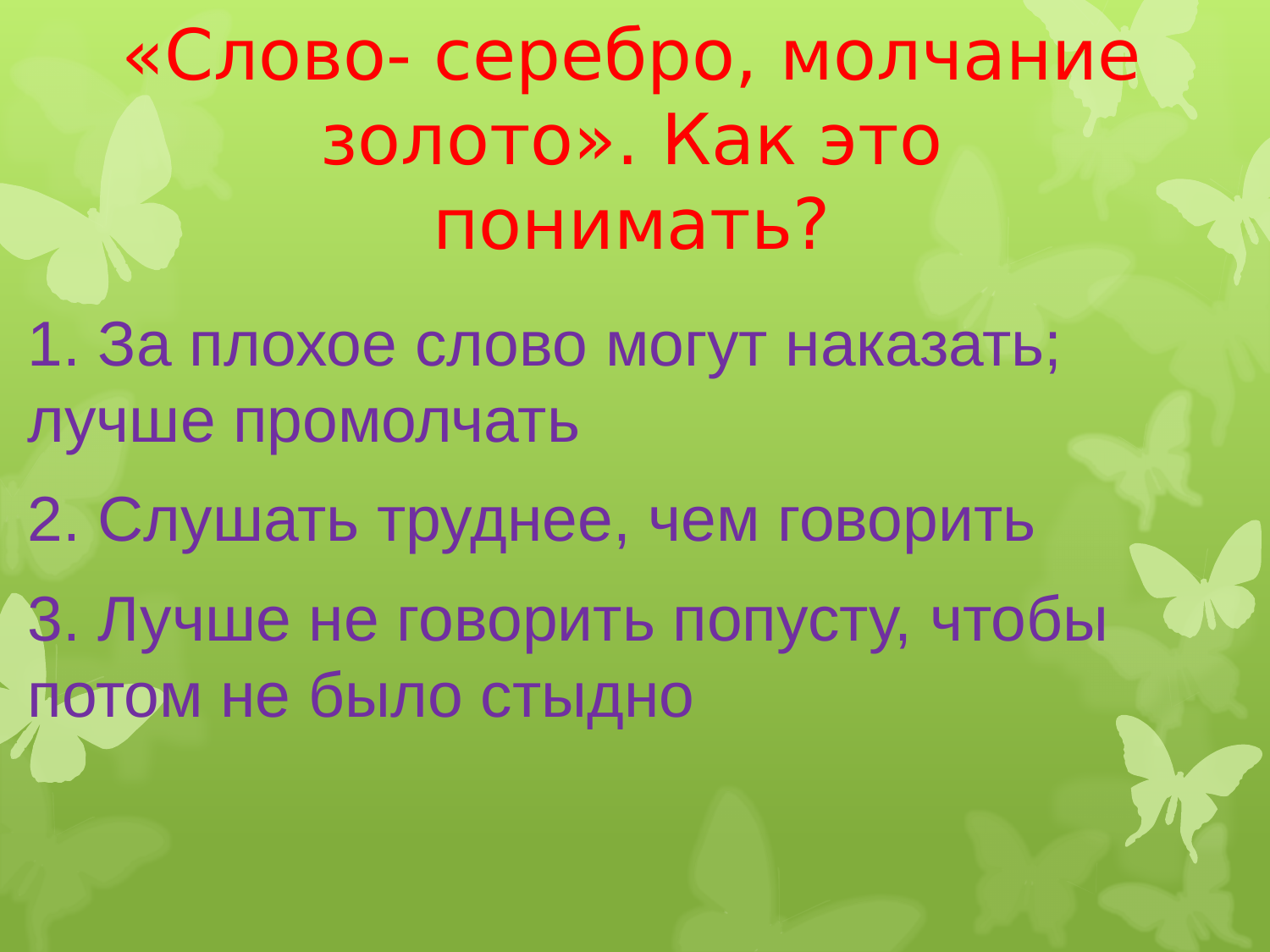

# «Слово- серебро, молчание золото». Как это понимать?
1. За плохое слово могут наказать; лучше промолчать
2. Слушать труднее, чем говорить
3. Лучше не говорить попусту, чтобы потом не было стыдно